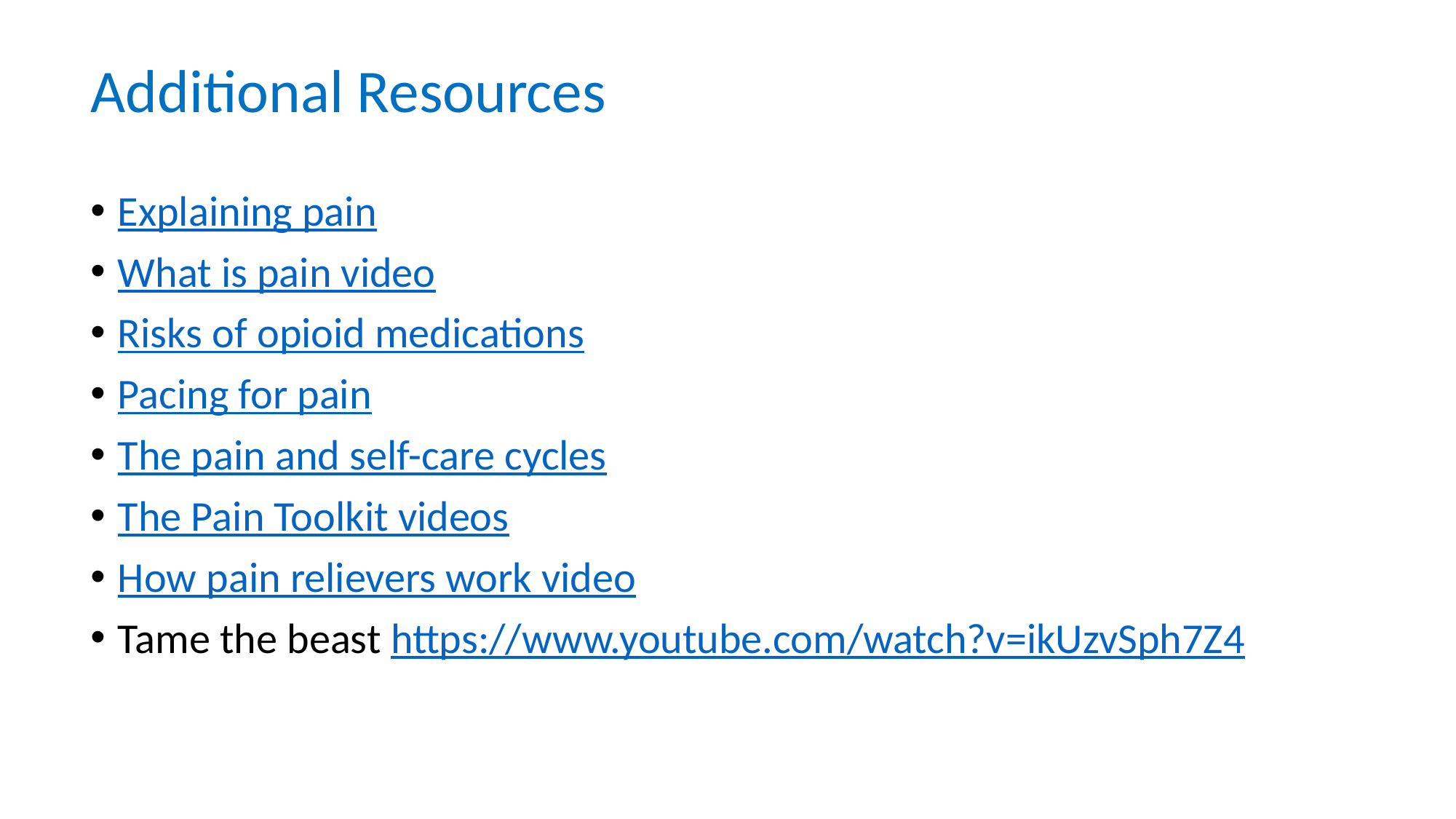

# Additional Resources
Explaining pain
What is pain video
Risks of opioid medications
Pacing for pain
The pain and self-care cycles
The Pain Toolkit videos
How pain relievers work video
Tame the beast https://www.youtube.com/watch?v=ikUzvSph7Z4